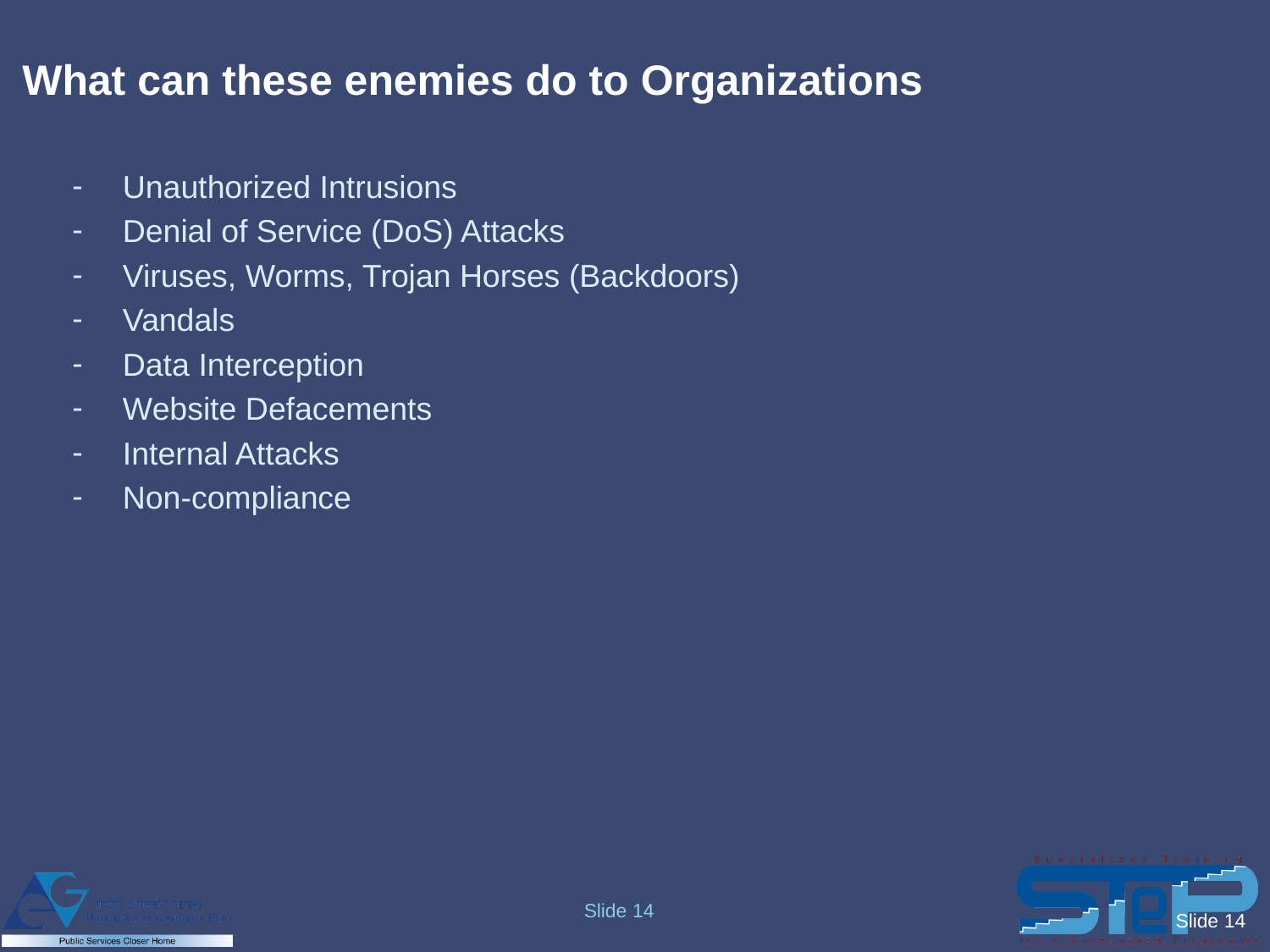

# What can these enemies do to Organizations
Unauthorized Intrusions
Denial of Service (DoS) Attacks
Viruses, Worms, Trojan Horses (Backdoors)
Vandals
Data Interception
Website Defacements
Internal Attacks
Non-compliance

Slide 14